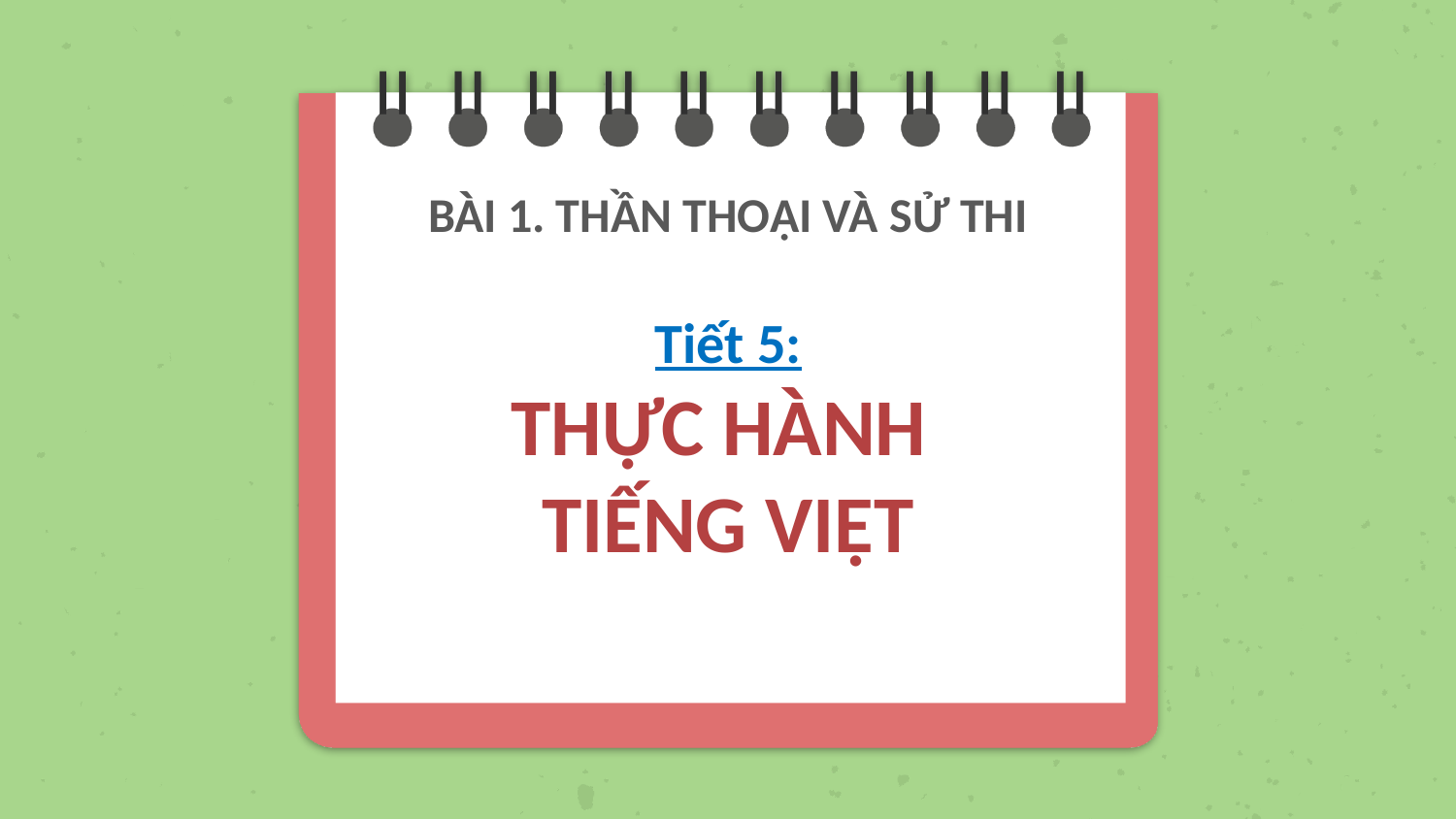

BÀI 1. THẦN THOẠI VÀ SỬ THI
# Tiết 5: THỰC HÀNH TIẾNG VIỆT